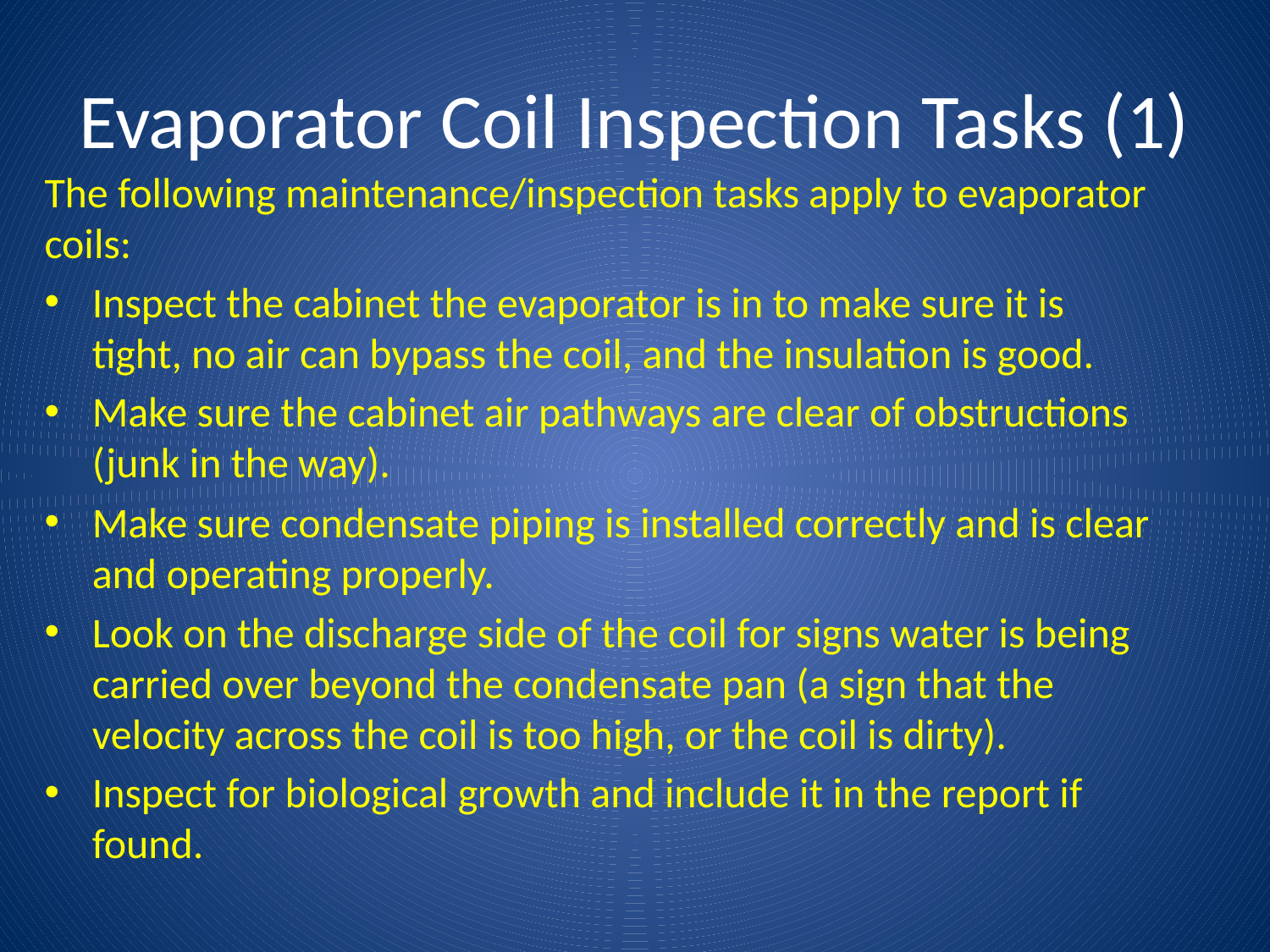

# Evaporator Coil Inspection Tasks (1)
The following maintenance/inspection tasks apply to evaporator coils:
Inspect the cabinet the evaporator is in to make sure it is tight, no air can bypass the coil, and the insulation is good.
Make sure the cabinet air pathways are clear of obstructions (junk in the way).
Make sure condensate piping is installed correctly and is clear and operating properly.
Look on the discharge side of the coil for signs water is being carried over beyond the condensate pan (a sign that the velocity across the coil is too high, or the coil is dirty).
Inspect for biological growth and include it in the report if found.